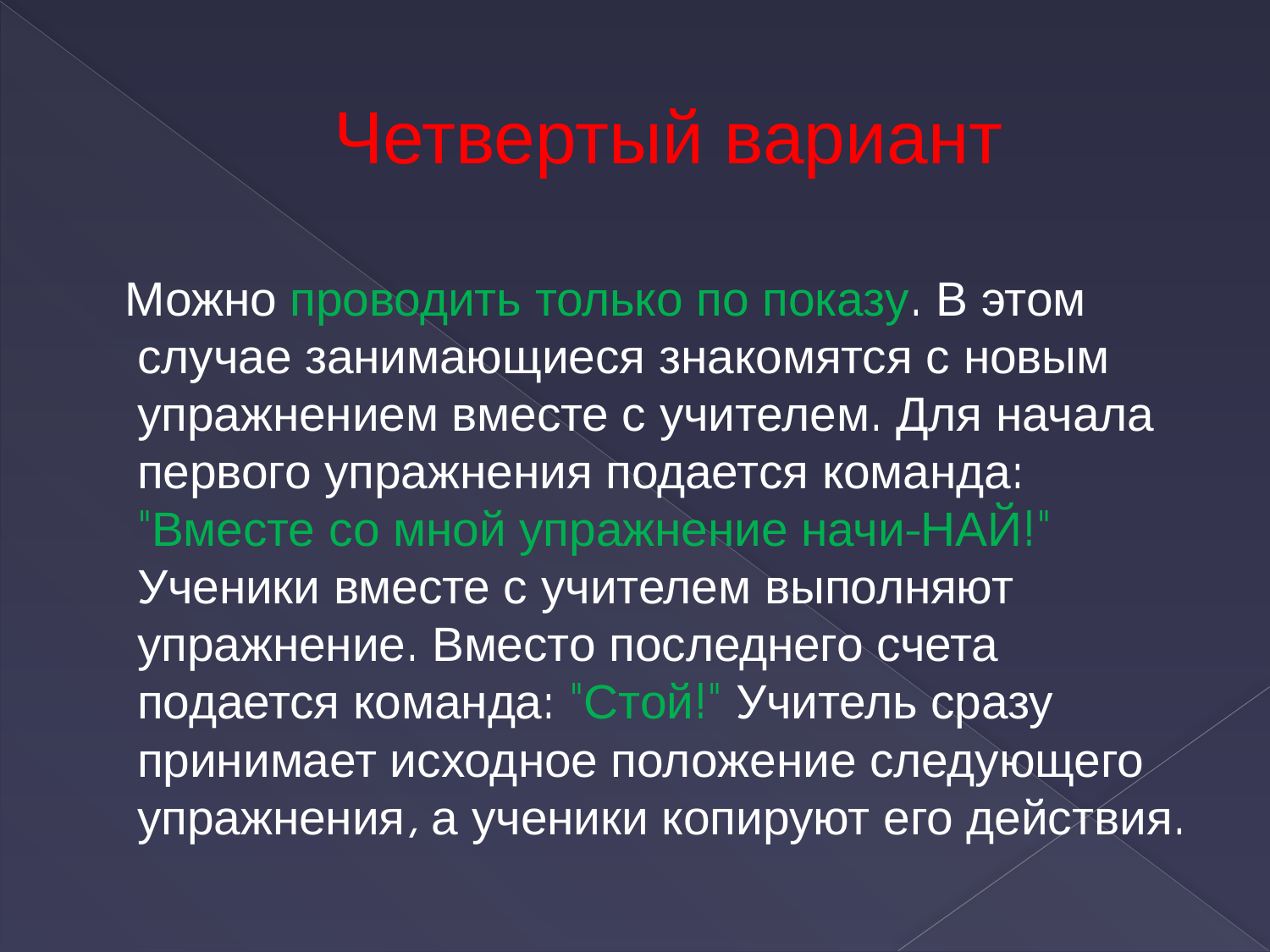

# Четвертый вариант
   Можно проводить только по показу. В этом случае занимающиеся знакомятся с новым упражнением вместе с учителем. Для начала первого упражнения подается команда: "Вместе со мной упражнение начи-НАЙ!" Ученики вместе с учителем выполняют упражнение. Вместо последнего счета подается команда: "Стой!" Учитель сразу принимает исходное положение следующего упражнения, а ученики копируют его действия.